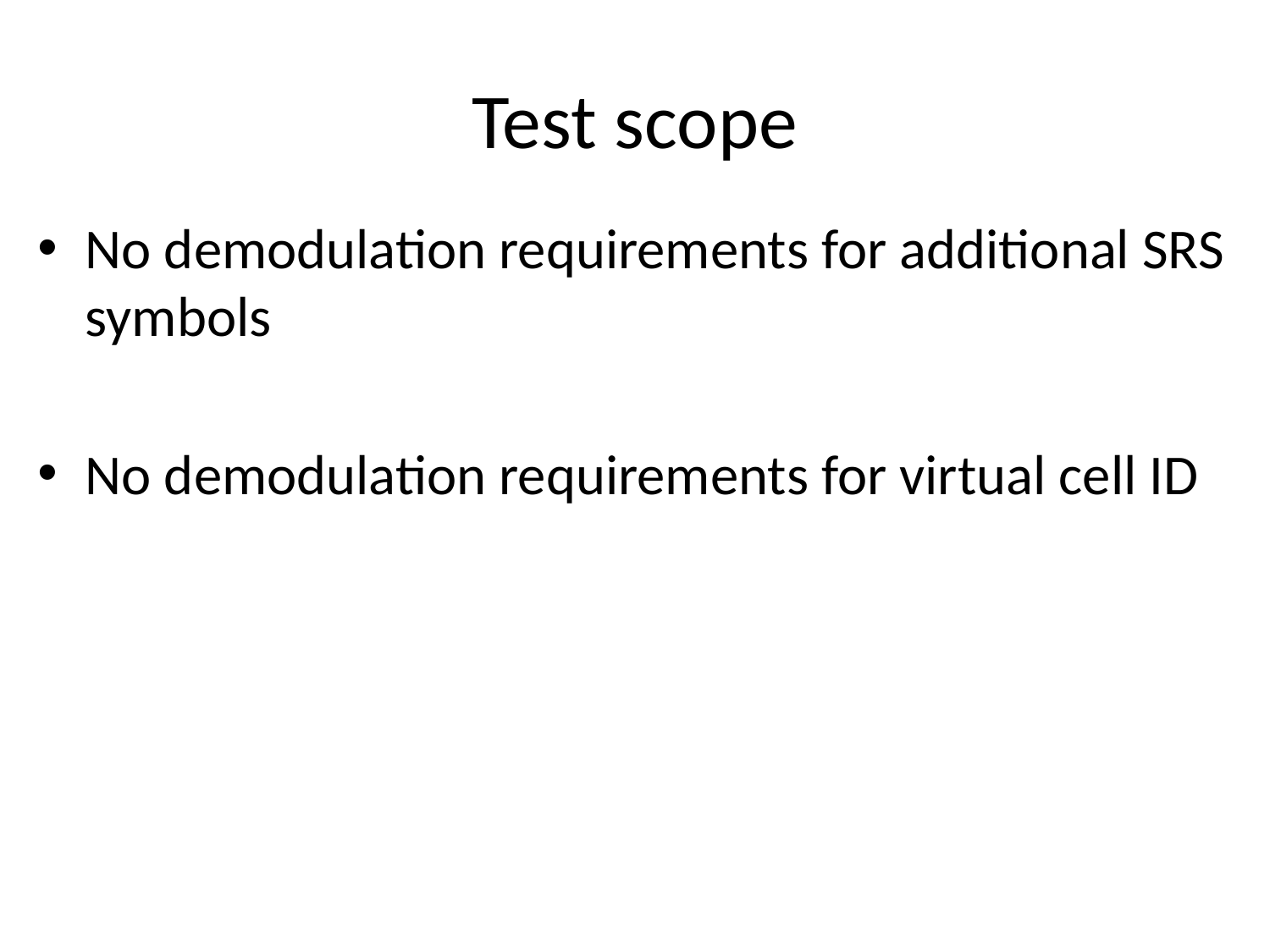

# Test scope
No demodulation requirements for additional SRS symbols

No demodulation requirements for virtual cell ID